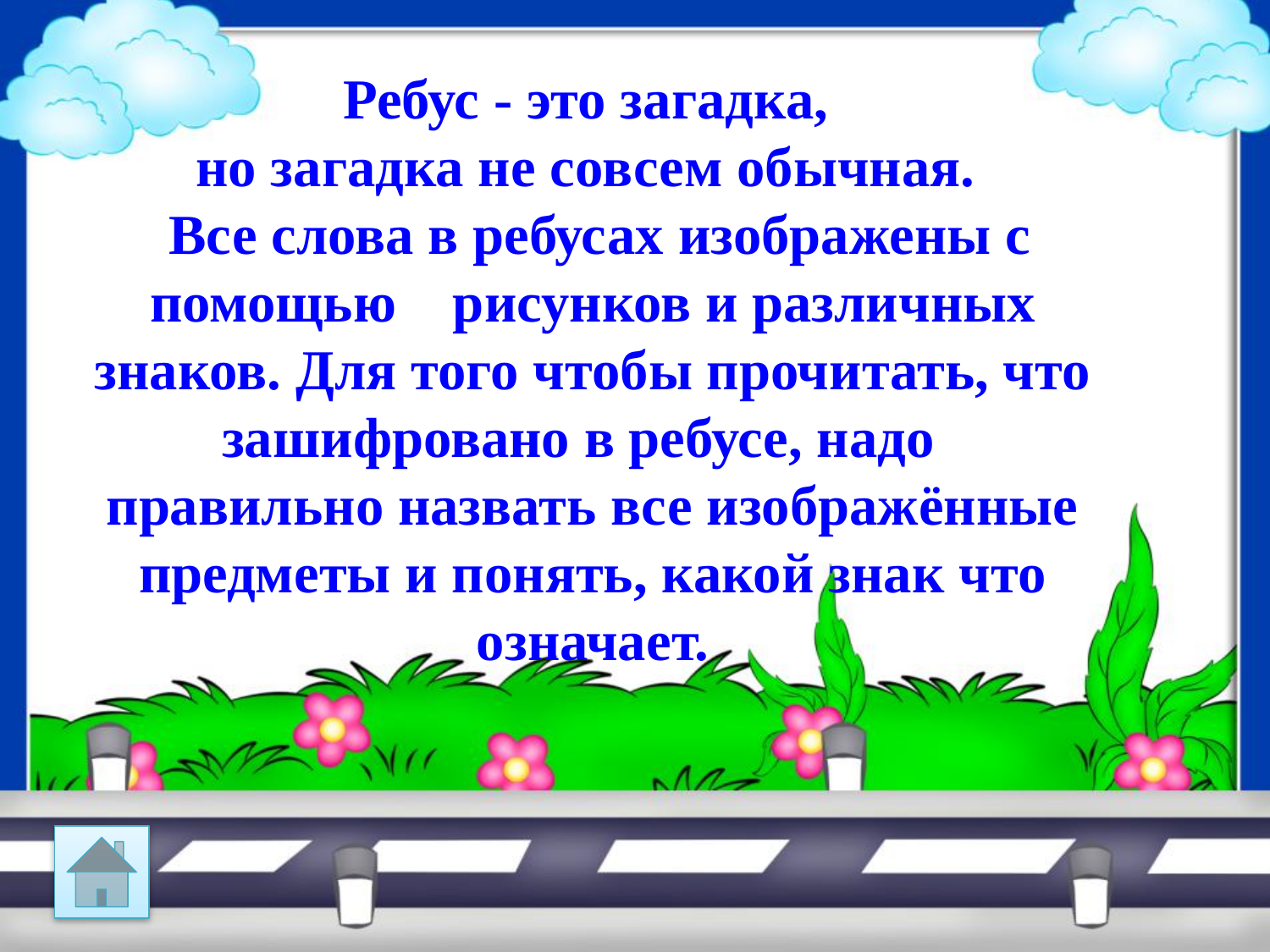

Ребус - это загадка,
но загадка не совсем обычная.
 Все слова в ребусах изображены с помощью    рисунков и различных знаков. Для того чтобы прочитать, что зашифровано в ребусе, надо   правильно назвать все изображённые предметы и понять, какой знак что означает.